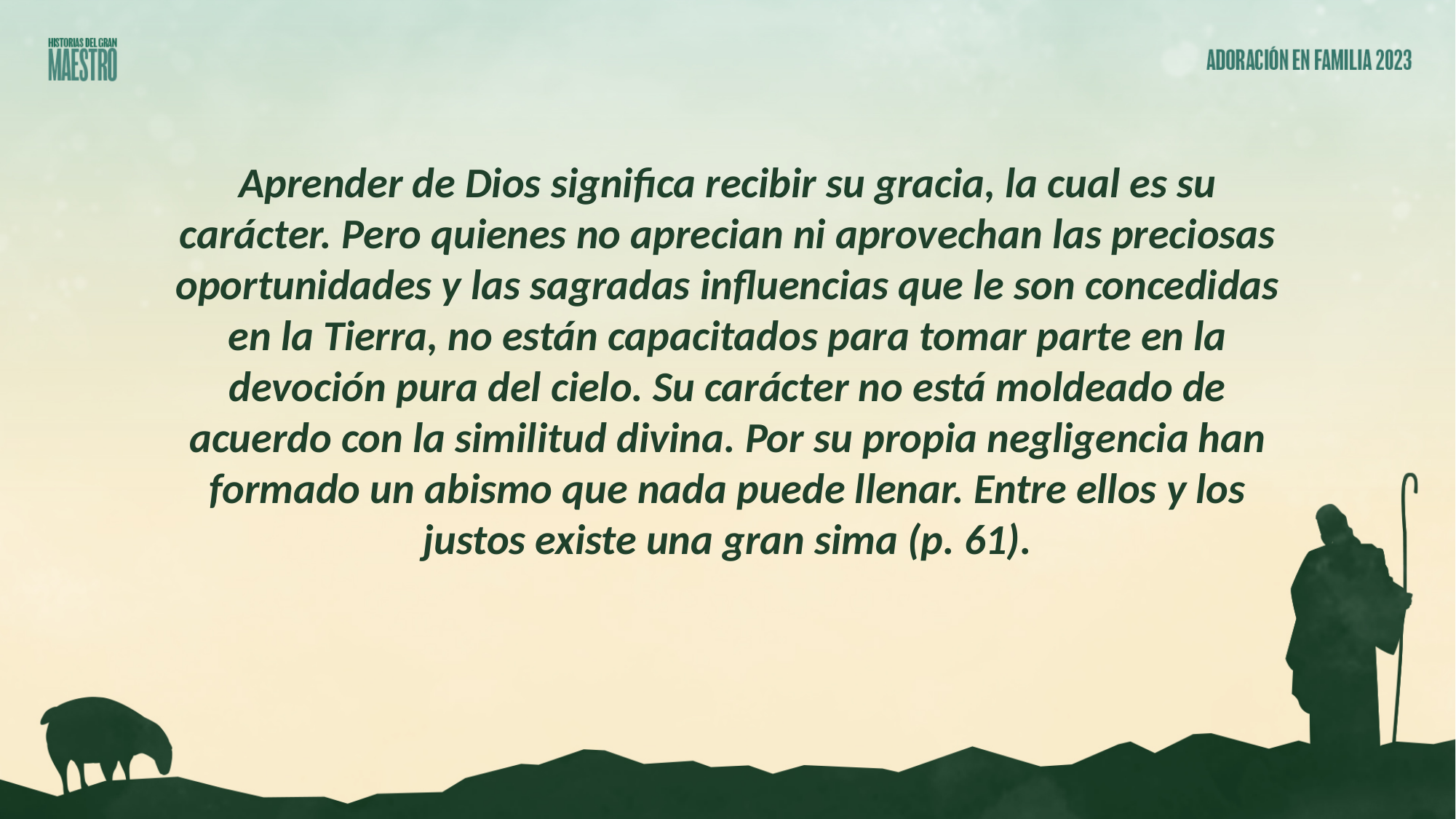

Aprender de Dios significa recibir su gracia, la cual es su carácter. Pero quienes no aprecian ni aprovechan las preciosas oportunidades y las sagradas influencias que le son concedidas en la Tierra, no están capacitados para tomar parte en la devoción pura del cielo. Su carácter no está moldeado de acuerdo con la similitud divina. Por su propia negligencia han formado un abismo que nada puede llenar. Entre ellos y los justos existe una gran sima (p. 61).